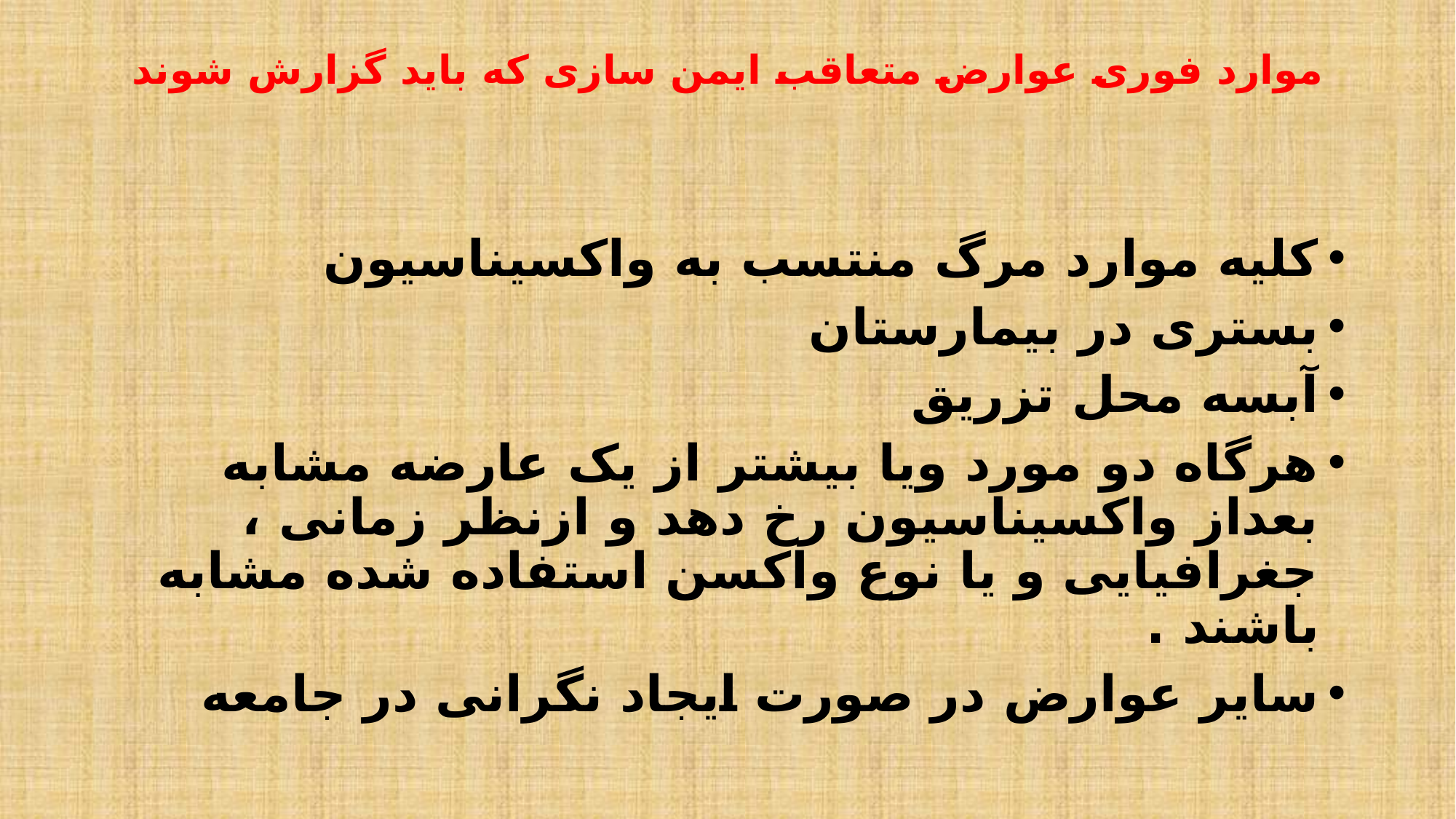

# موارد فوری عوارض متعاقب ایمن سازی که باید گزارش شوند

کلیه موارد مرگ منتسب به واکسیناسیون
بستری در بیمارستان
آبسه محل تزریق
هرگاه دو مورد ویا بیشتر از یک عارضه مشابه بعداز واکسیناسیون رخ دهد و ازنظر زمانی ، جغرافیایی و یا نوع واکسن استفاده شده مشابه باشند .
سایر عوارض در صورت ایجاد نگرانی در جامعه